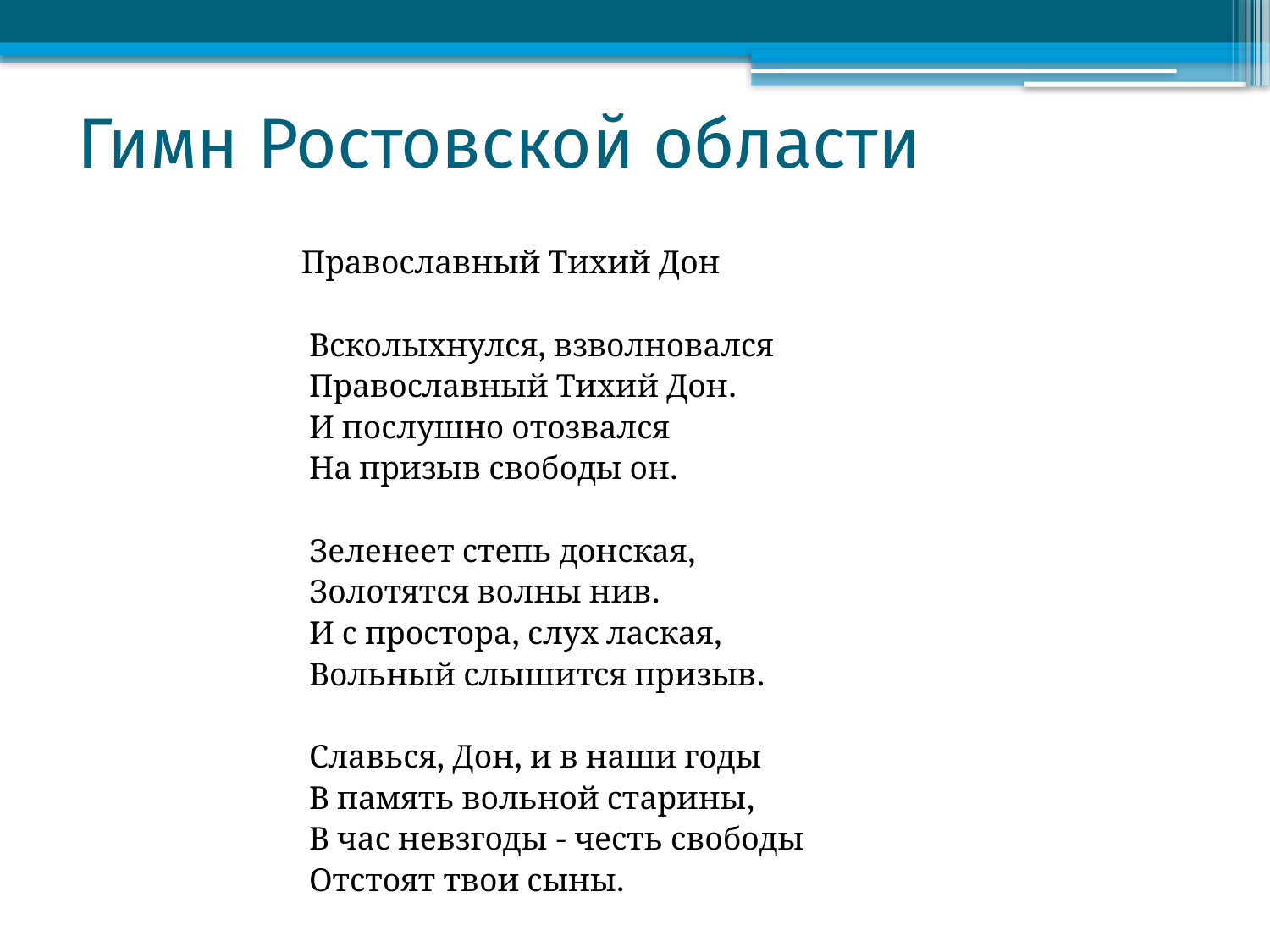

# Гимн Ростовской области
Православный Тихий Дон

 Всколыхнулся, взволновался
 Православный Тихий Дон.
 И послушно отозвался
 На призыв свободы он.

 Зеленеет степь донская,
 Золотятся волны нив.
 И с простора, слух лаская,
 Вольный слышится призыв.

 Славься, Дон, и в наши годы
 В память вольной старины,
 В час невзгоды - честь свободы
 Отстоят твои сыны.